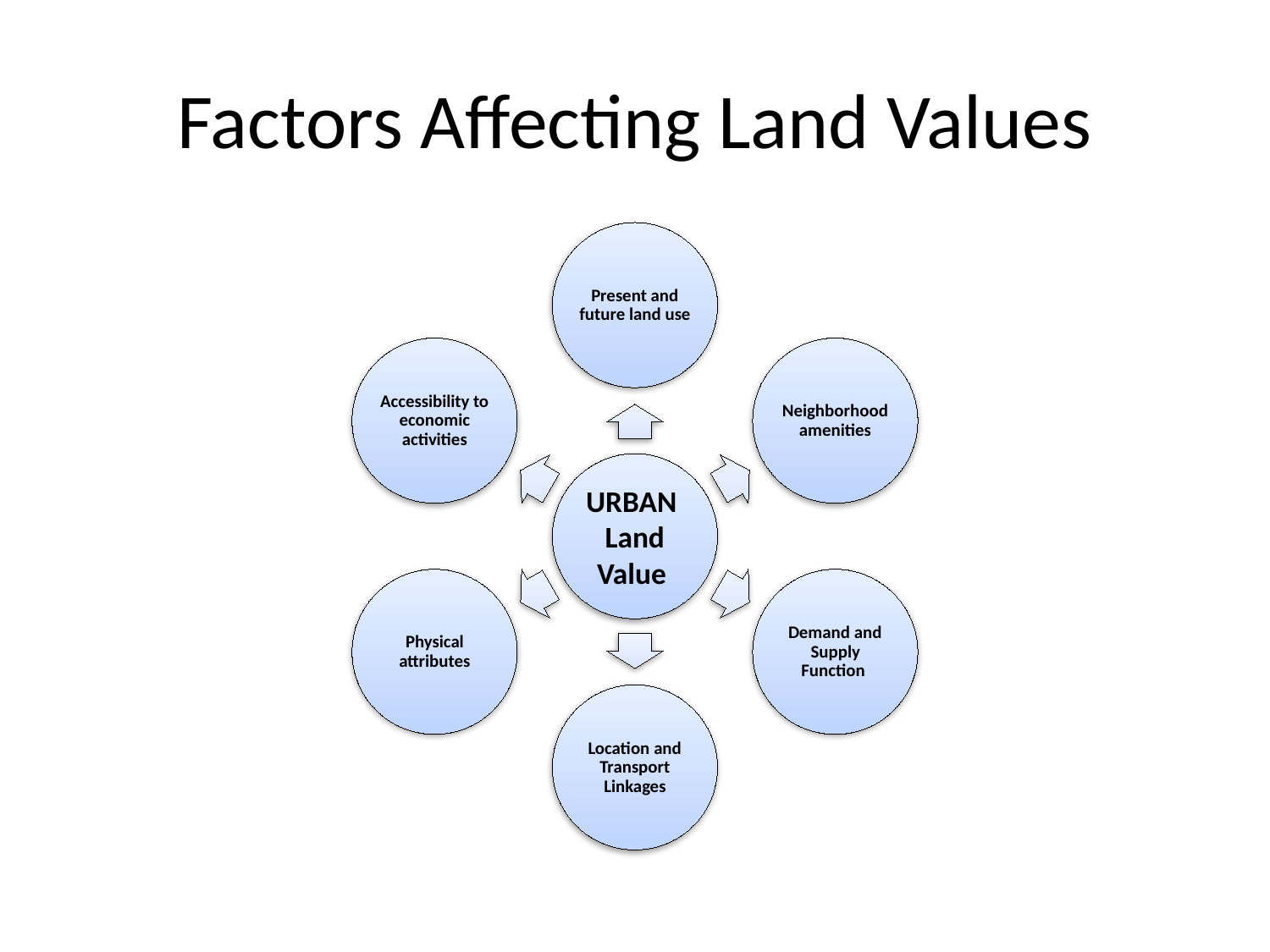

# Factors Affecting Land Values
URBAN  Land Value

Present and future land use

Neighborhood amenities

Demand and Supply Function

Location and Transport Linkages

Physical attributes

Accessibility to economic activities